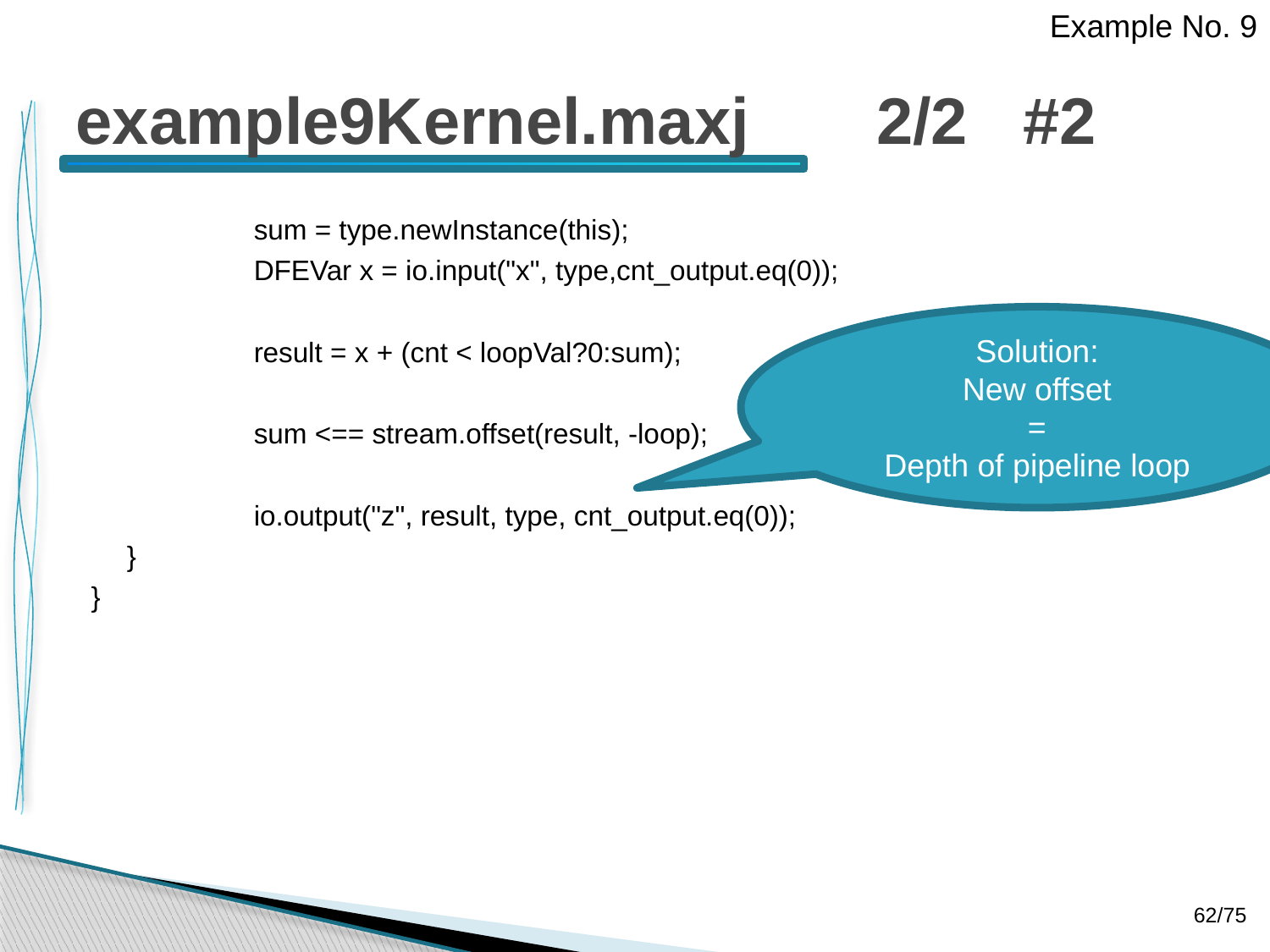

Example No. 9
# example9Kernel.maxj       2/2   #2
		sum = type.newInstance(this);
		DFEVar x = io.input("x", type,cnt_output.eq(0));

		result = x + (cnt < loopVal?0:sum);

		sum <== stream.offset(result, -loop);

		io.output("z", result, type, cnt_output.eq(0));
	}
}
Solution:
New offset
=
Depth of pipeline loop